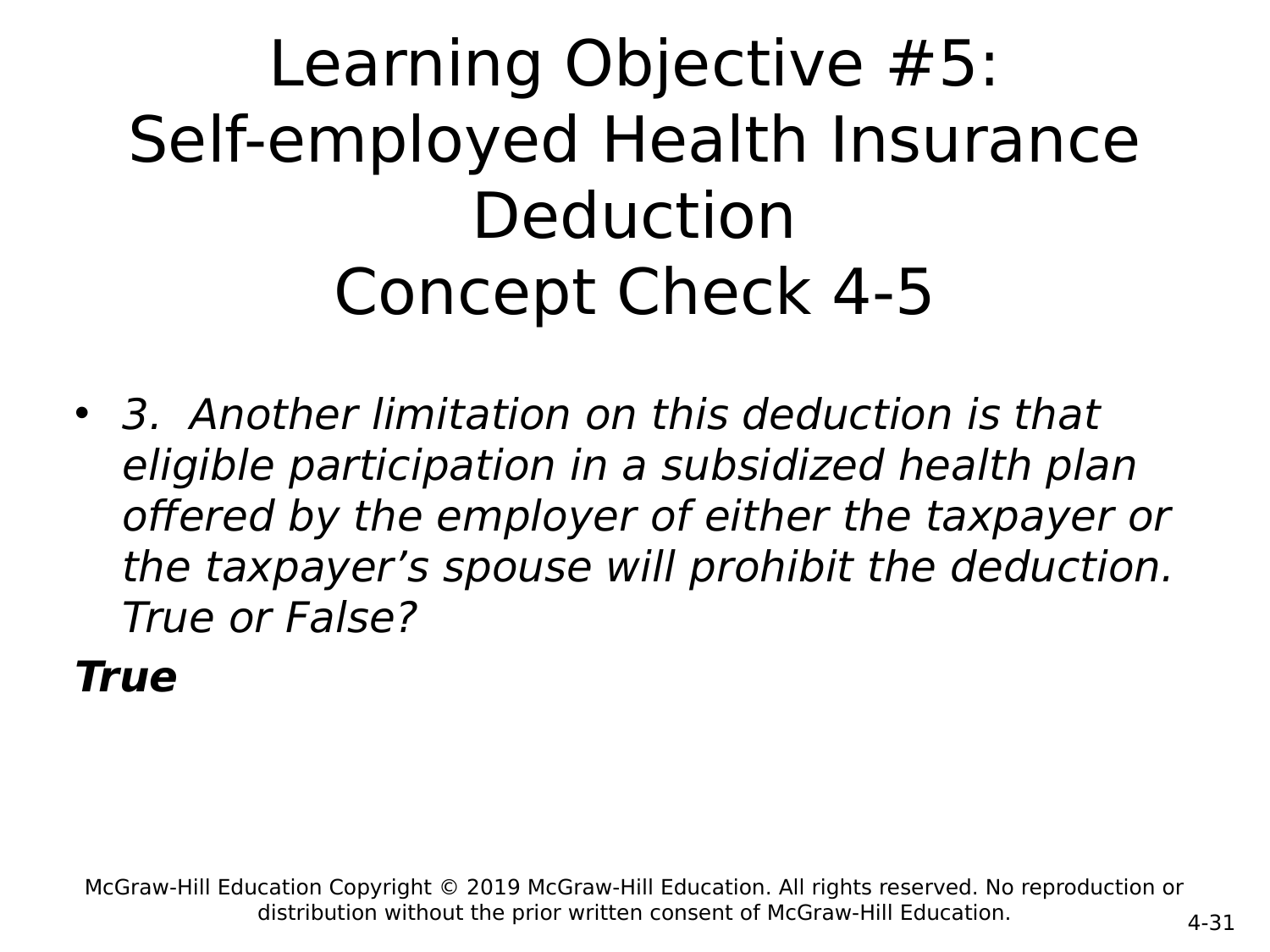

# Learning Objective #5: Self-employed Health Insurance Deduction Concept Check 4-5
3.  Another limitation on this deduction is that eligible participation in a subsidized health plan offered by the employer of either the taxpayer or the taxpayer’s spouse will prohibit the deduction.  True or False?
True
McGraw-Hill Education Copyright © 2019 McGraw-Hill Education. All rights reserved. No reproduction or distribution without the prior written consent of McGraw-Hill Education.
4-31